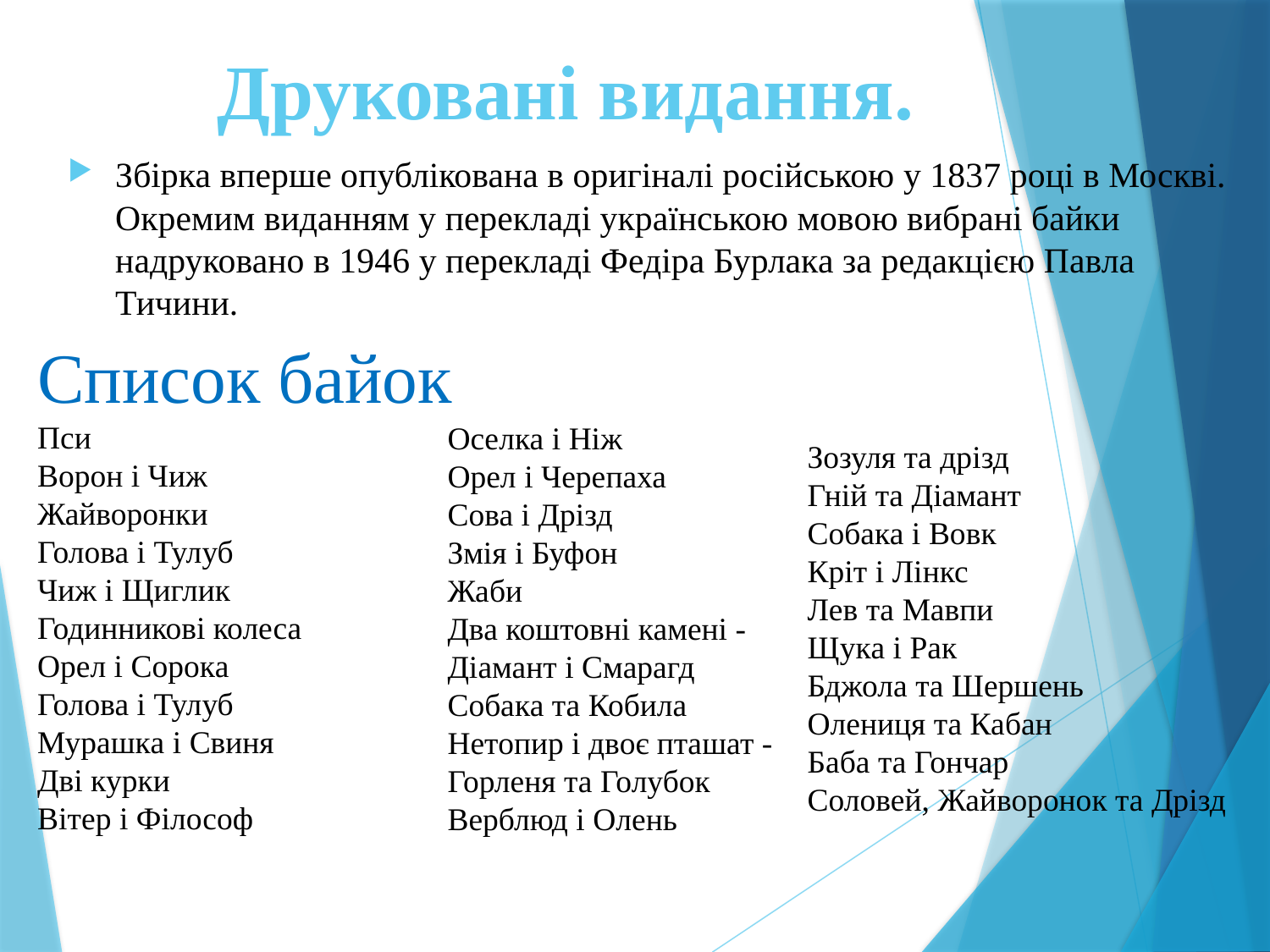

# Друковані видання.
Збірка вперше опублікована в оригіналі російською у 1837 році в Москві. Окремим виданням у перекладі українською мовою вибрані байки надруковано в 1946 у перекладі Федіра Бурлака за редакцією Павла Тичини.

Список байок
Пси
Ворон і Чиж
Жайворонки
Голова і Тулуб
Чиж і Щиглик
Годинникові колеса
Орел і Сорока
Голова і Тулуб
Мурашка і Свиня
Дві курки
Вітер і Філософ
Оселка і Ніж
Орел і Черепаха
Сова і Дрізд
Змія і Буфон
Жаби
Два коштовні камені - Діамант і Смарагд
Собака та Кобила
Нетопир і двоє пташат - Горленя та Голубок
Верблюд і Олень
Зозуля та дрізд
Гній та Діамант
Собака і Вовк
Кріт і Лінкс
Лев та Мавпи
Щука і Рак
Бджола та Шершень
Олениця та Кабан
Баба та Гончар
Соловей, Жайворонок та Дрізд